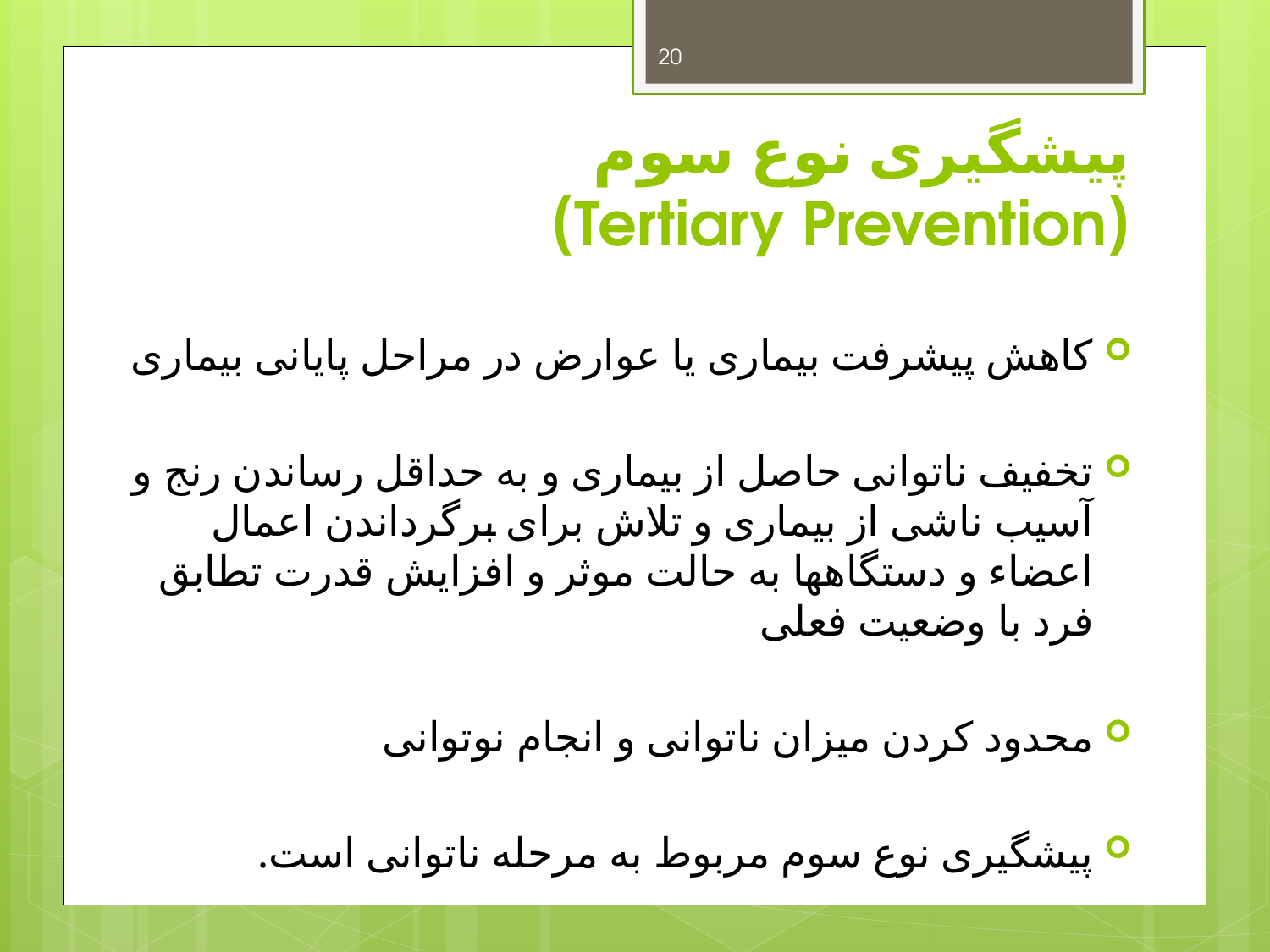

20
# پیشگیری نوع سوم (Tertiary Prevention)
کاهش پیشرفت بیماری یا عوارض در مراحل پایانی بیماری

تخفیف ناتوانی حاصل از بیماری و به حداقل رساندن رنج و آسیب ناشی از بیماری و تلاش برای برگرداندن اعمال اعضاء و دستگاهها به حالت موثر و افزایش قدرت تطابق فرد با وضعیت فعلی

محدود کردن میزان ناتوانی و انجام نوتوانی

پیشگیری نوع سوم مربوط به مرحله ناتوانی است.